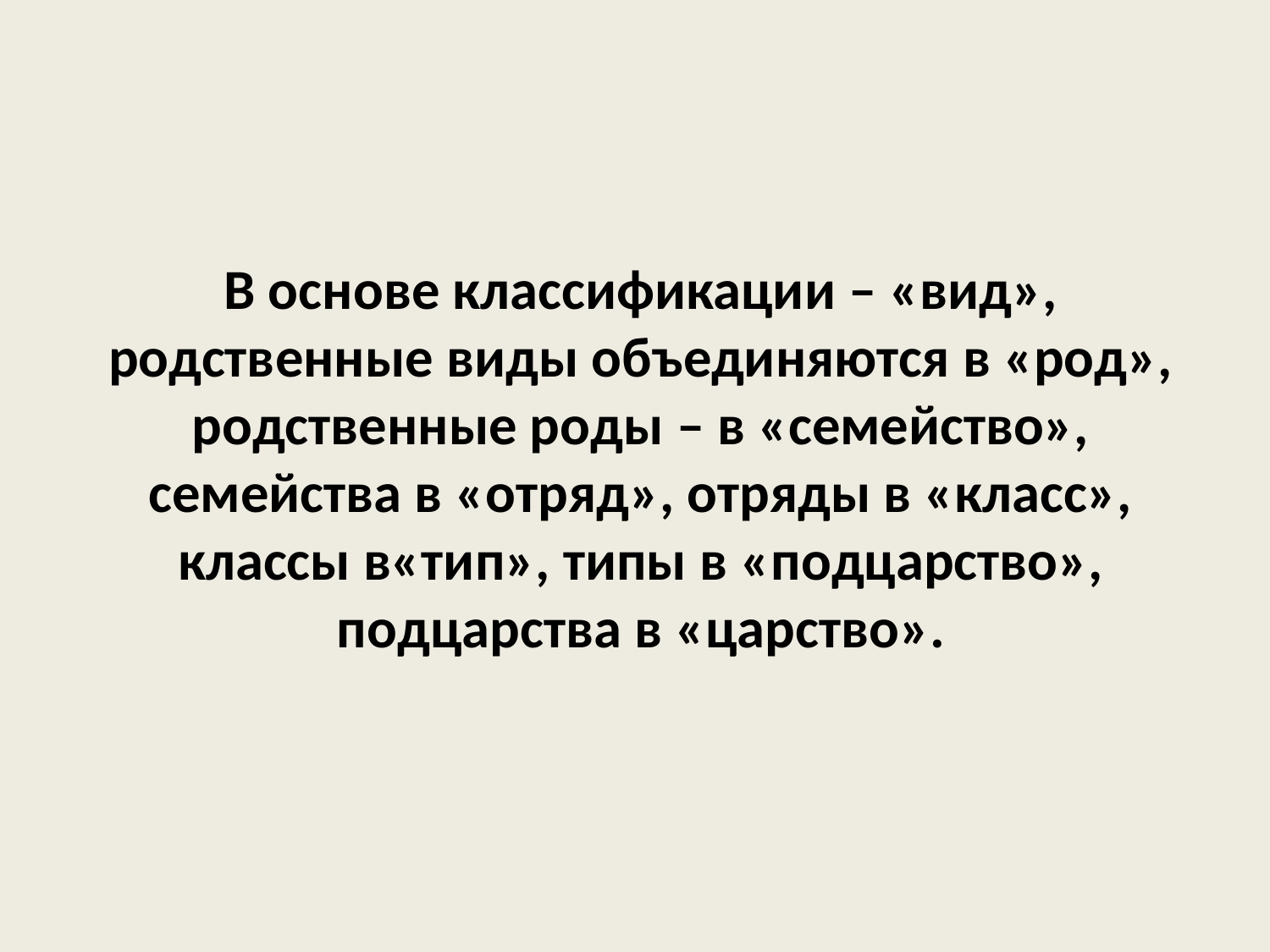

# В основе классификации – «вид», родственные виды объединяются в «род», родственные роды – в «семейство», семейства в «отряд», отряды в «класс», классы в«тип», типы в «подцарство», подцарства в «царство».